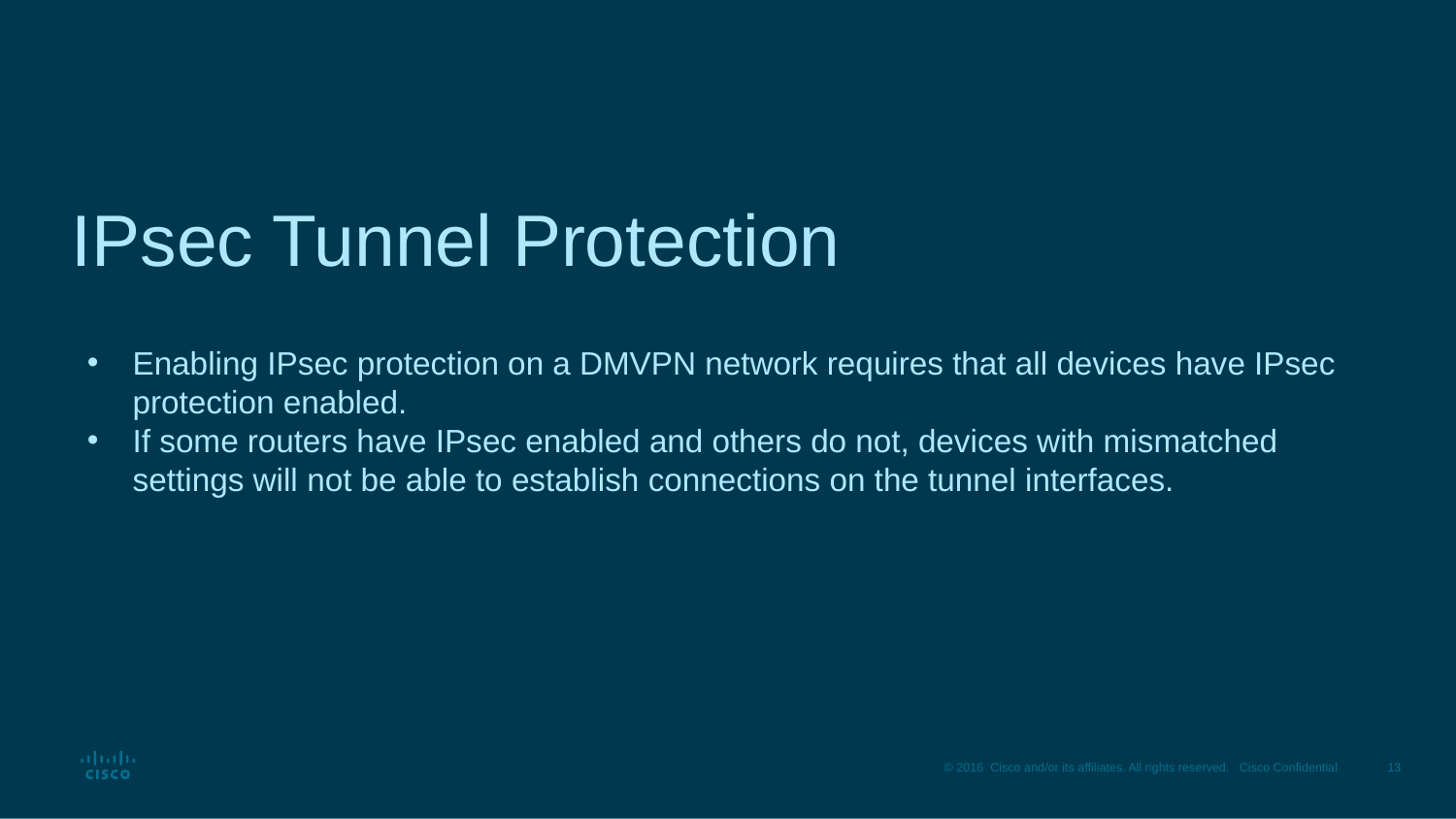

# IPsec Tunnel Protection
Enabling IPsec protection on a DMVPN network requires that all devices have IPsec protection enabled.
If some routers have IPsec enabled and others do not, devices with mismatched settings will not be able to establish connections on the tunnel interfaces.